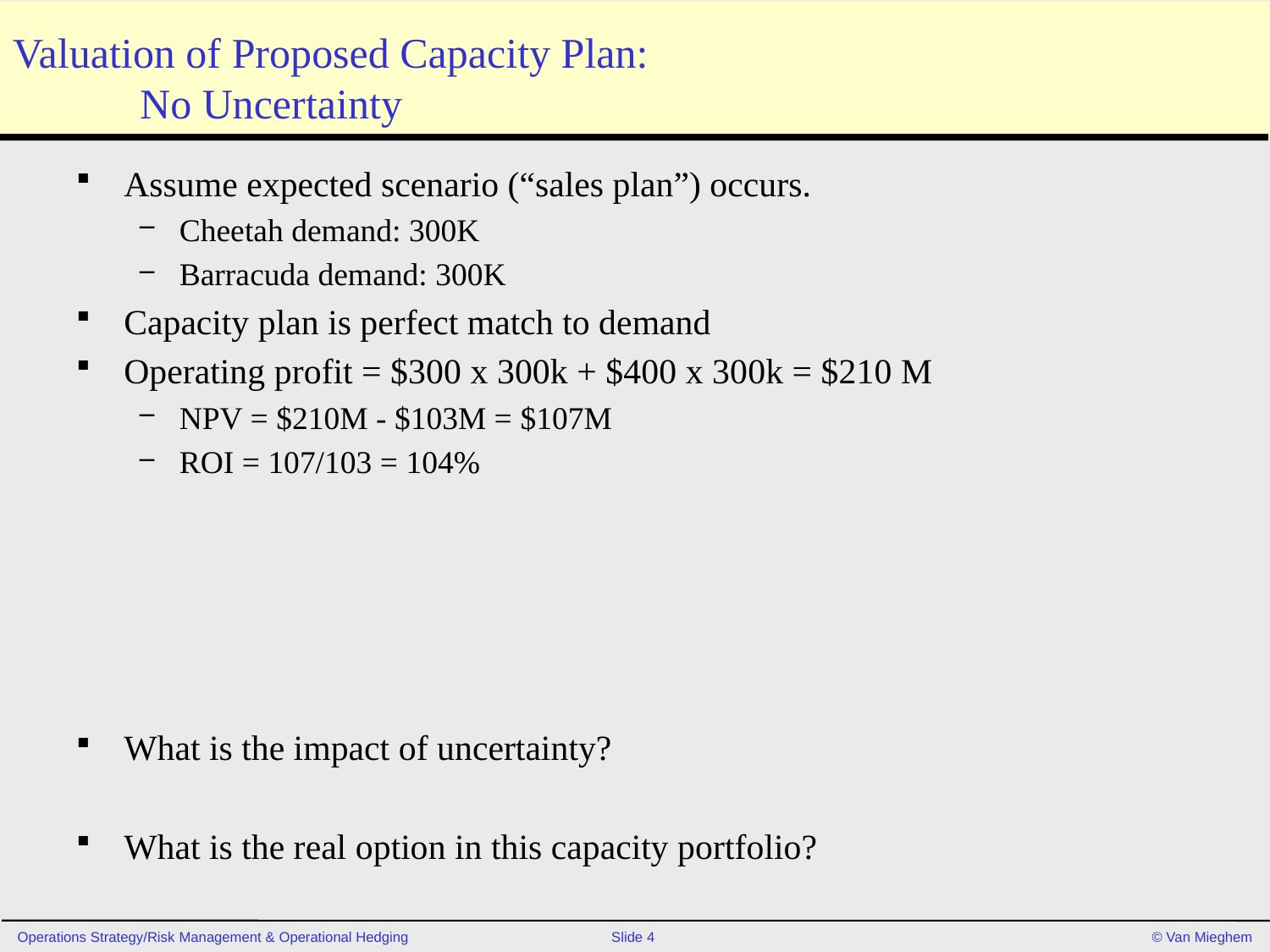

# Valuation of Proposed Capacity Plan: No Uncertainty
Assume expected scenario (“sales plan”) occurs.
Cheetah demand: 300K
Barracuda demand: 300K
Capacity plan is perfect match to demand
Operating profit = $300 x 300k + $400 x 300k = $210 M
NPV = $210M - $103M = $107M
ROI = 107/103 = 104%

What is the impact of uncertainty?

What is the real option in this capacity portfolio?